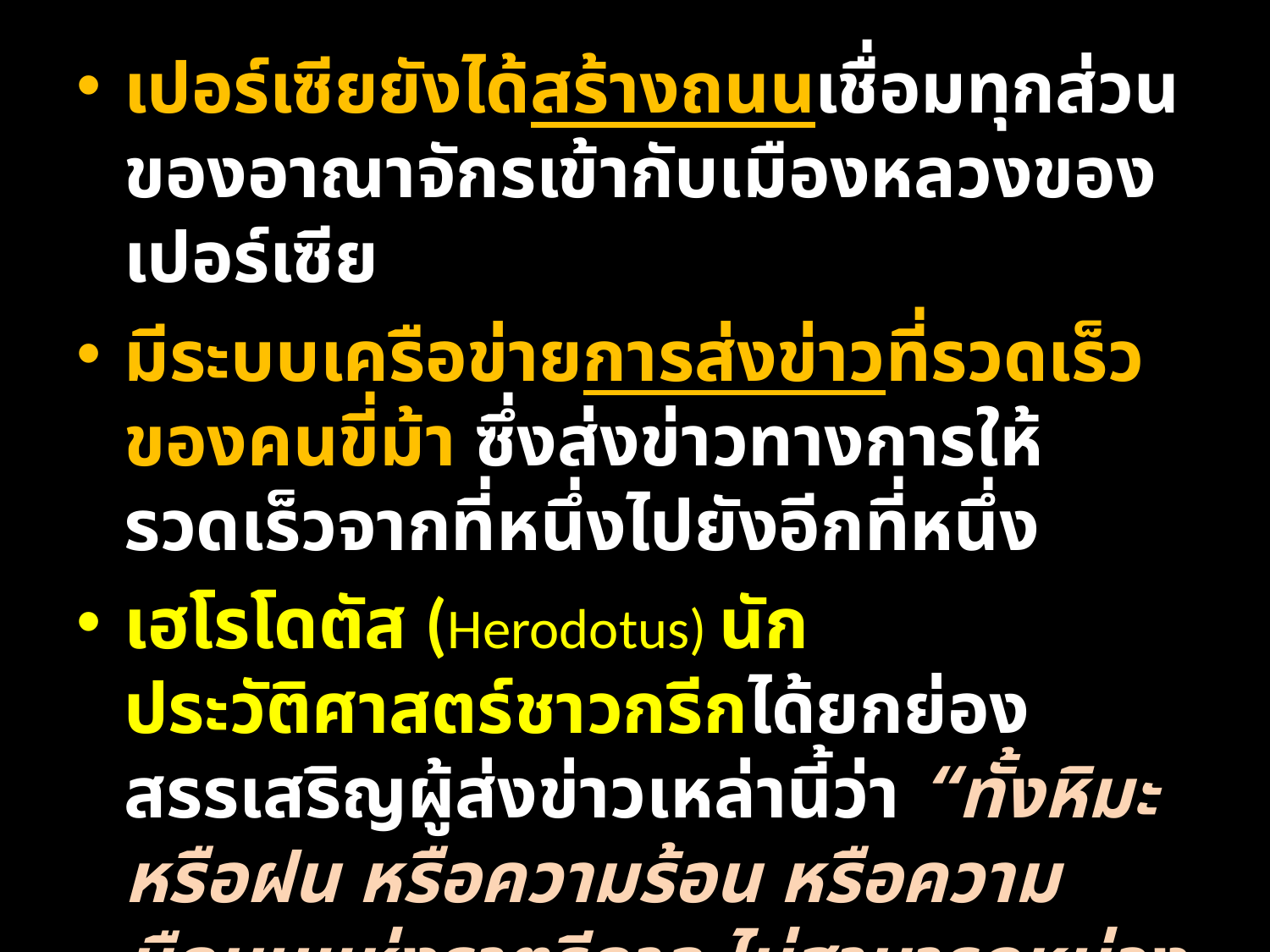

เปอร์เซียยังได้สร้างถนนเชื่อมทุกส่วนของอาณาจักรเข้ากับเมืองหลวงของเปอร์เซีย
มีระบบเครือข่ายการส่งข่าวที่รวดเร็วของคนขี่ม้า ซึ่งส่งข่าวทางการให้รวดเร็วจากที่หนึ่งไปยังอีกที่หนึ่ง
เฮโรโดตัส (Herodotus) นักประวัติศาสตร์ชาวกรีกได้ยกย่องสรรเสริญผู้ส่งข่าวเหล่านี้ว่า “ทั้งหิมะ หรือฝน หรือความร้อน หรือความมืดมนแห่งราตรีกาล ไม่สามารถหน่วงเหนี่ยวผู้ส่งข่าวเหล่านี้จากการทำให้กิจวัตรที่ได้รับมอบหมายของพวกเขาสำเร็จไปได้อย่างรวดเร็ว”